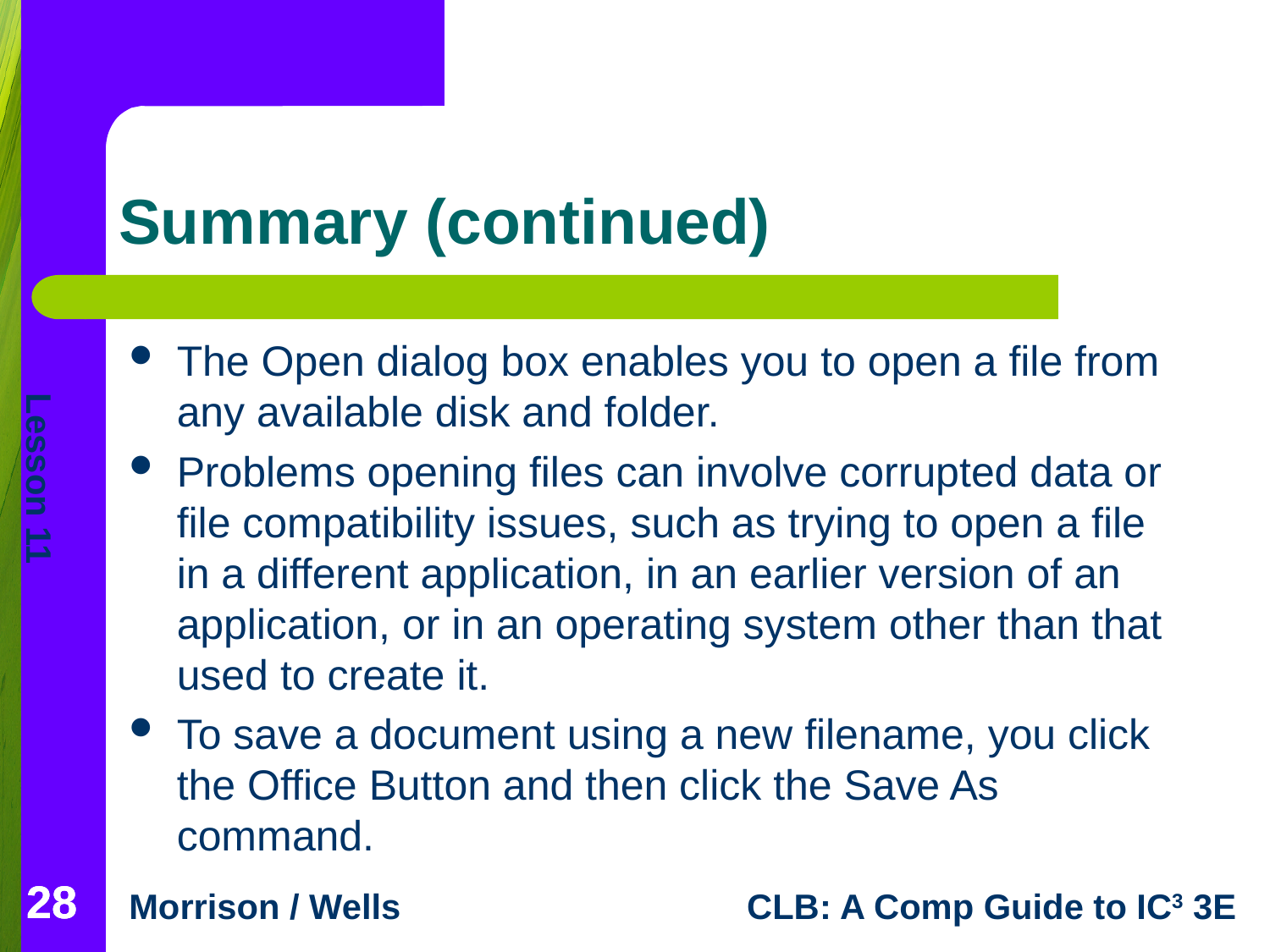

# Summary (continued)
The Open dialog box enables you to open a file from any available disk and folder.
Problems opening files can involve corrupted data or file compatibility issues, such as trying to open a file in a different application, in an earlier version of an application, or in an operating system other than that used to create it.
To save a document using a new filename, you click the Office Button and then click the Save As command.
28
28
28